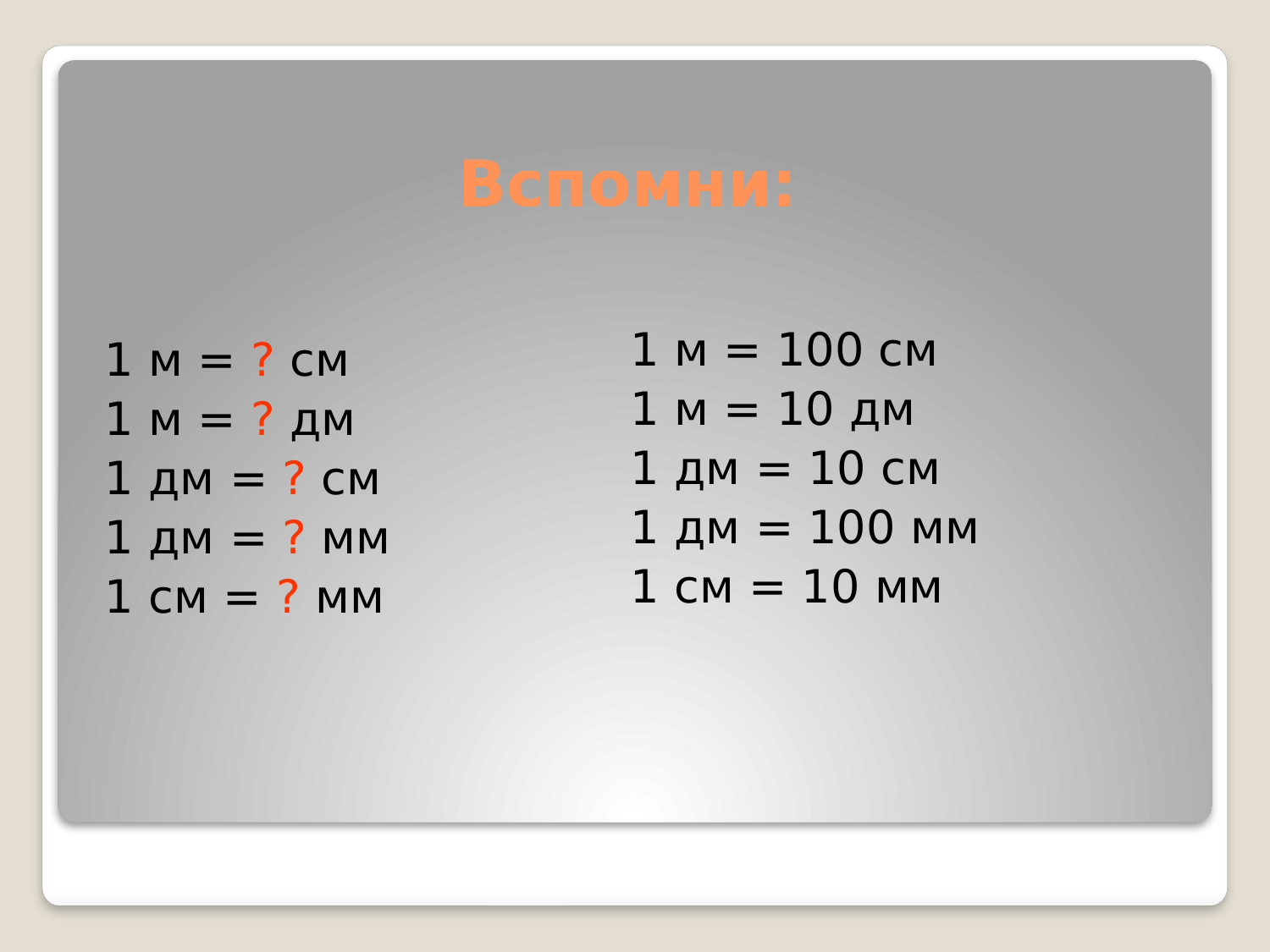

# Вспомни:

1 м = 100 см
1 м = 10 дм
1 дм = 10 см
1 дм = 100 мм
1 см = 10 мм

1 м = ? см
1 м = ? дм
1 дм = ? см
1 дм = ? мм
1 см = ? мм